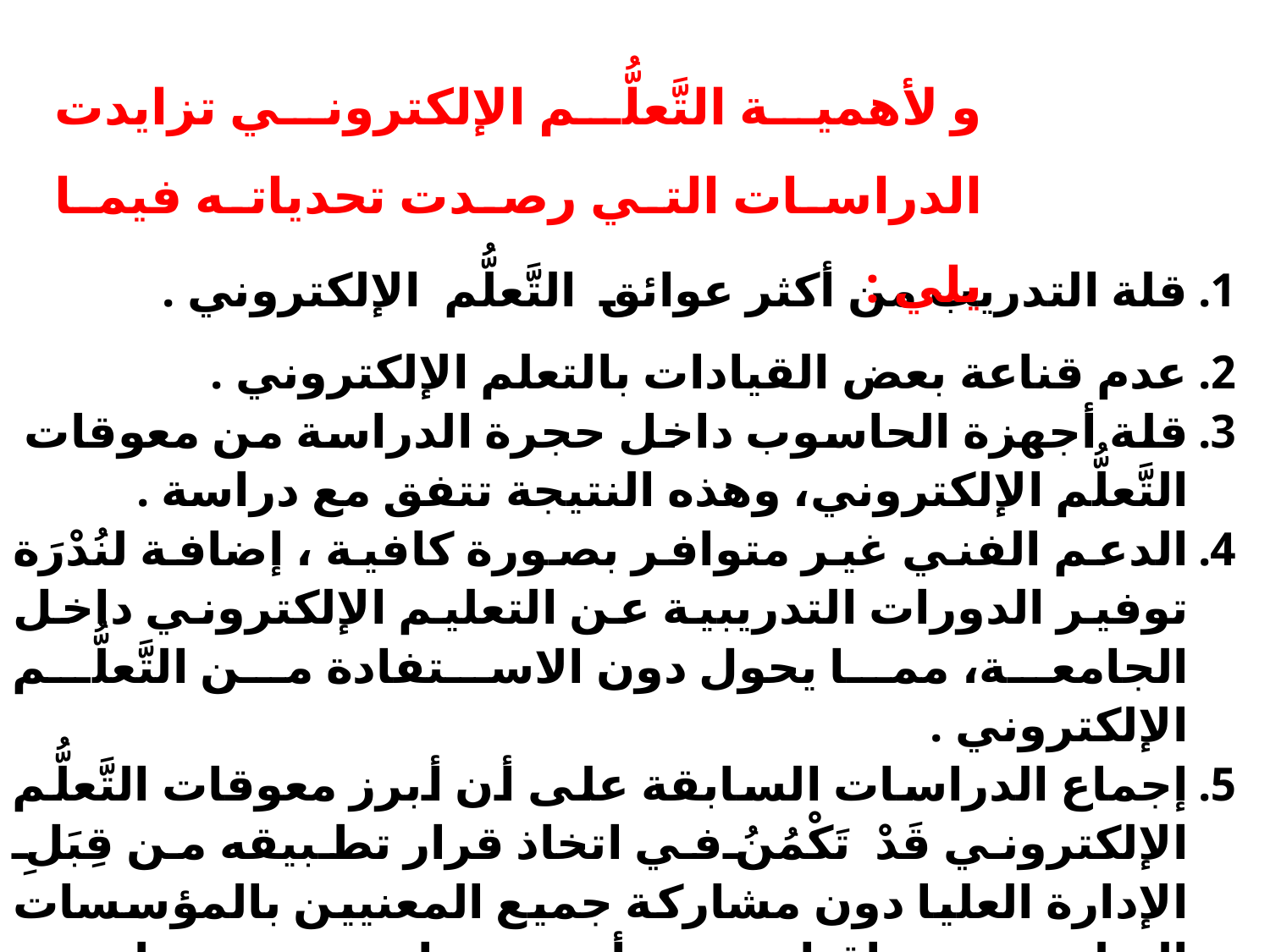

و لأهمية التَّعلُّم الإلكتروني تزايدت الدراسات التي رصدت تحدياته فيما يلي :
قلة التدريب من أكثر عوائق  التَّعلُّم  الإلكتروني .
عدم قناعة بعض القيادات بالتعلم الإلكتروني .
قلة أجهزة الحاسوب داخل حجرة الدراسة من معوقات  التَّعلُّم الإلكتروني، وهذه النتيجة تتفق مع دراسة .
الدعم الفني غير متوافر بصورة كافية ، إضافة لنُدْرَة توفير الدورات التدريبية عن التعليم الإلكتروني داخل الجامعة، مما يحول دون الاستفادة من التَّعلُّم الإلكتروني .
إجماع الدراسات السابقة على أن أبرز معوقات التَّعلُّم الإلكتروني قَدْ تَكْمُنُ في اتخاذ قرار تطبيقه من قِبَلِ الإدارة العليا دون مشاركة جميع المعنيين بالمؤسسات التعليمية ، وإقناعهم بأهميتها، وضرورة تطوير التعليم، وعدم وضع خطة واضحة و مفصَّلة لتطبيقه ، و تركيز الأهداف عند صياغتها على المردود المادي                أو الشكْلي للتعلم الإلكتروني .